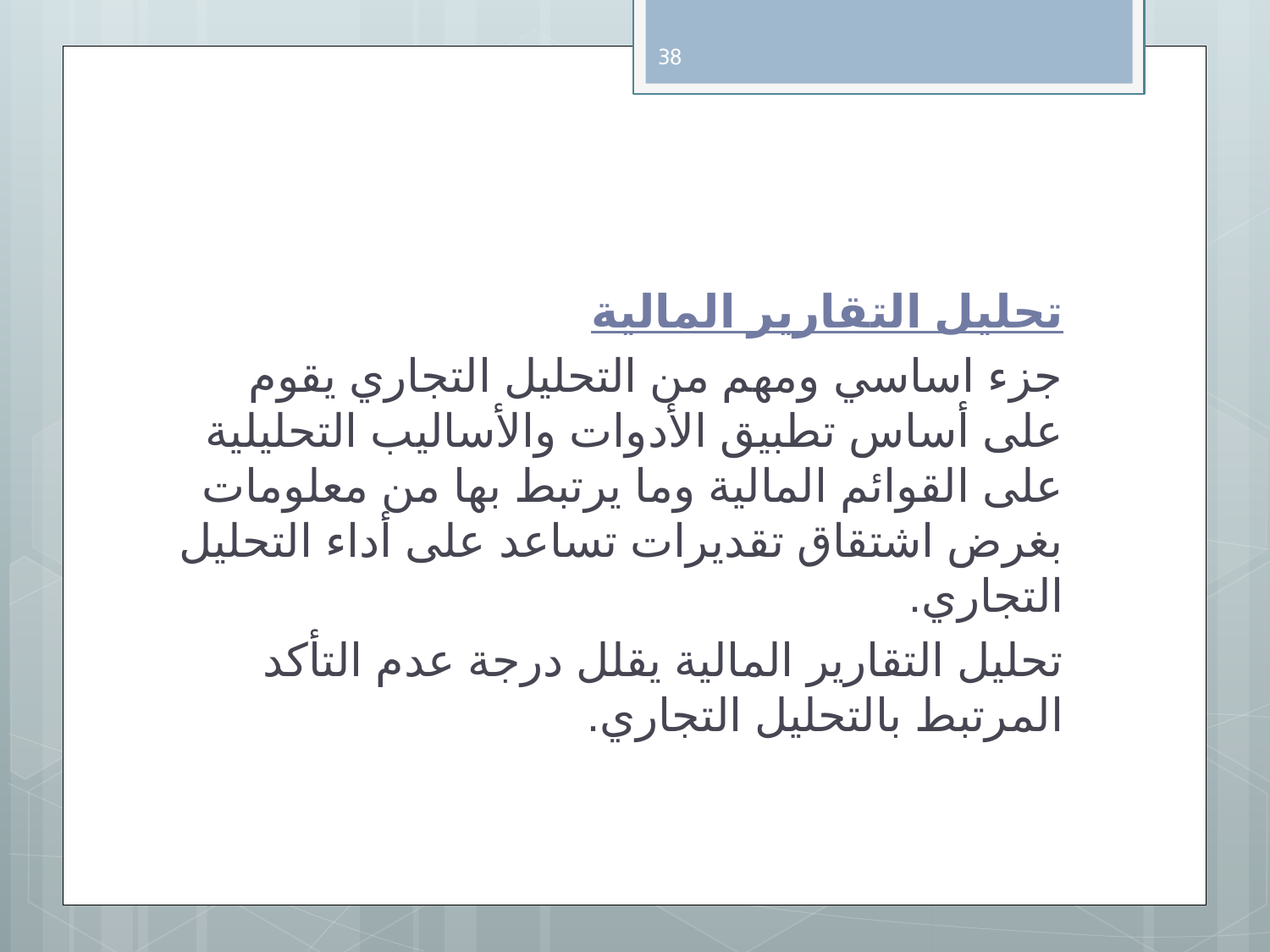

38
تحليل التقارير المالية
جزء اساسي ومهم من التحليل التجاري يقوم على أساس تطبيق الأدوات والأساليب التحليلية على القوائم المالية وما يرتبط بها من معلومات بغرض اشتقاق تقديرات تساعد على أداء التحليل التجاري.
تحليل التقارير المالية يقلل درجة عدم التأكد المرتبط بالتحليل التجاري.